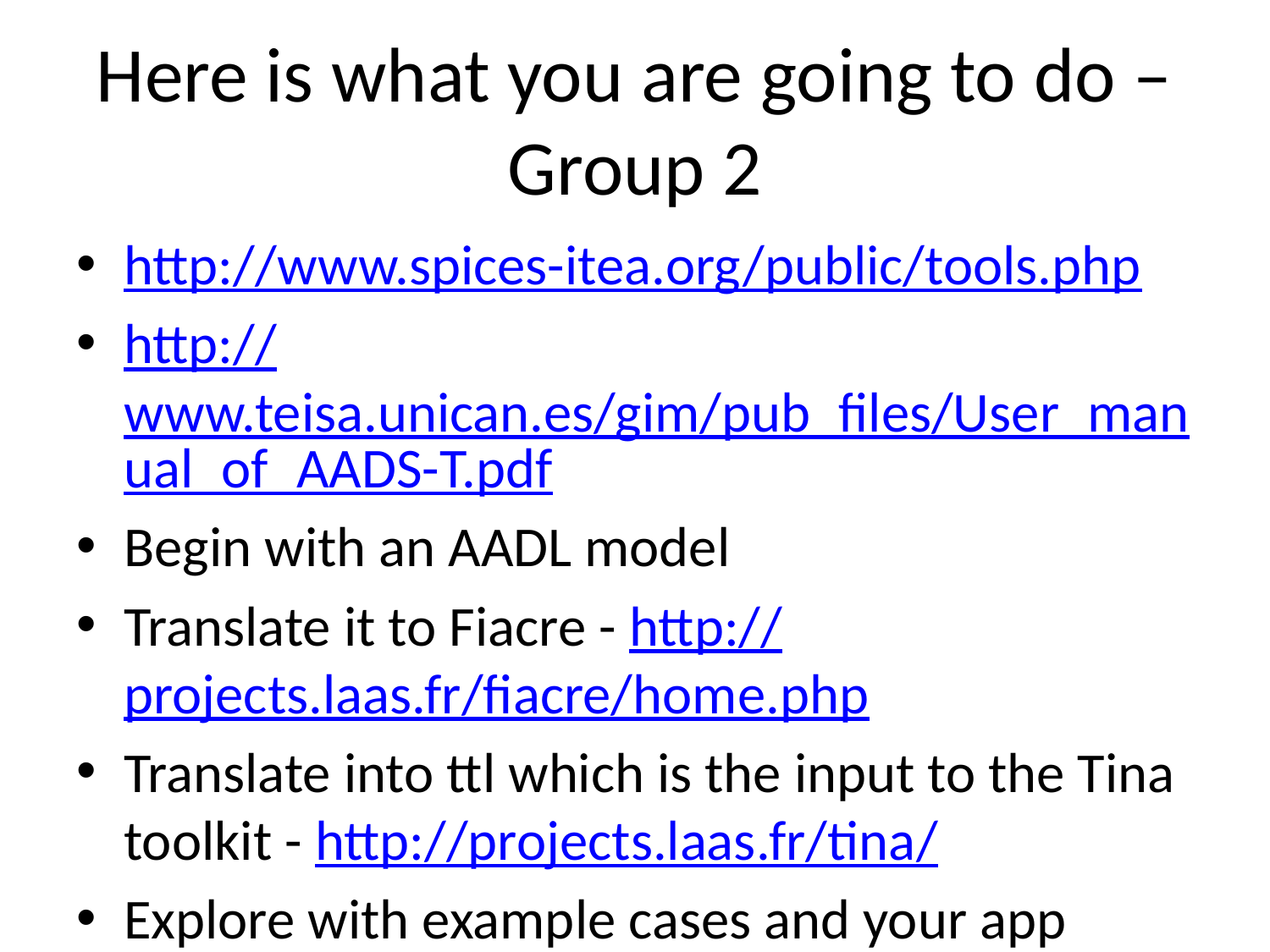

# Here is what you are going to do – Group 2
http://www.spices-itea.org/public/tools.php
http://www.teisa.unican.es/gim/pub_files/User_manual_of_AADS-T.pdf
Begin with an AADL model
Translate it to Fiacre - http://projects.laas.fr/fiacre/home.php
Translate into ttl which is the input to the Tina toolkit - http://projects.laas.fr/tina/
Explore with example cases and your app